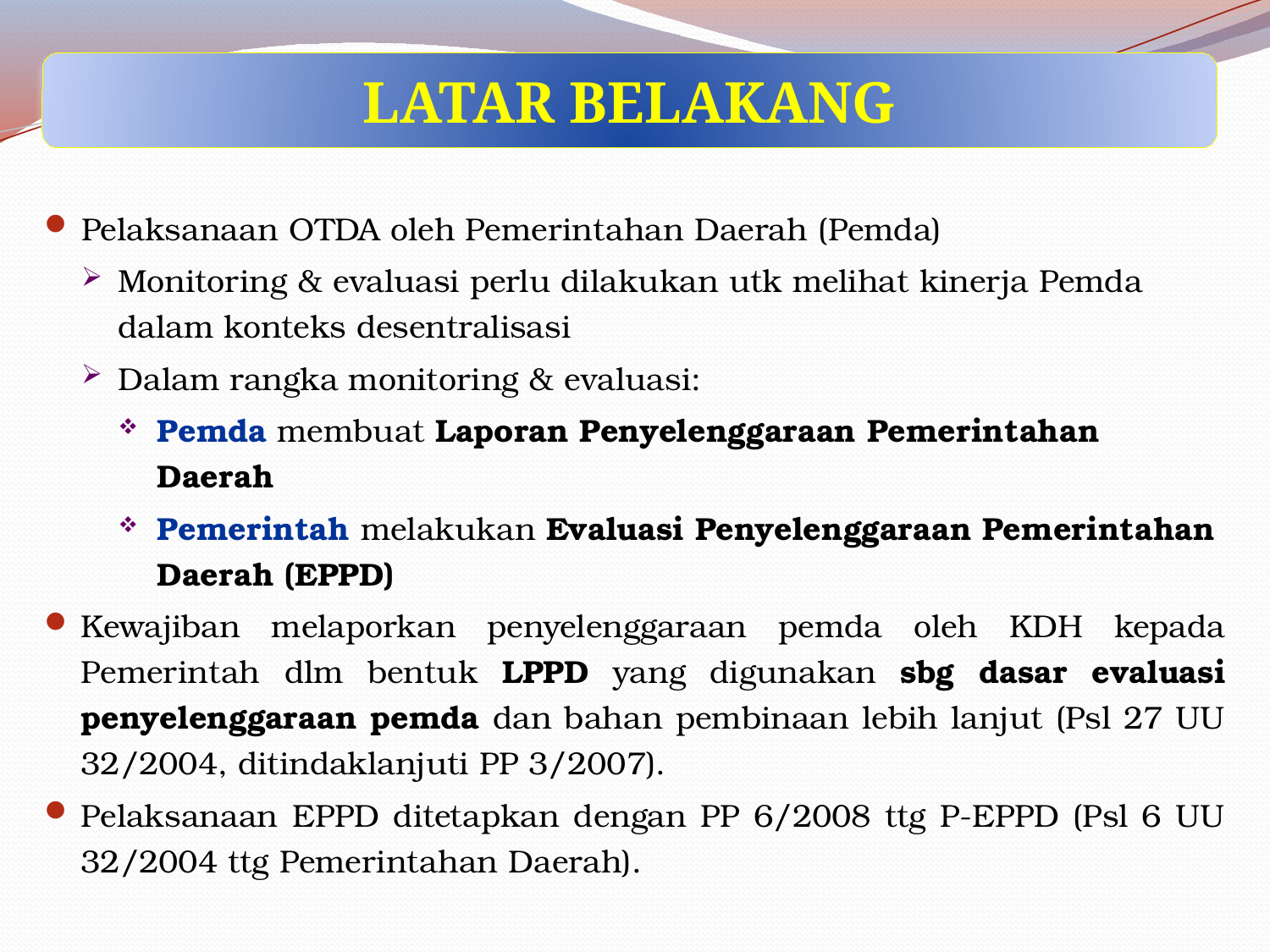

LATAR BELAKANG
Pelaksanaan OTDA oleh Pemerintahan Daerah (Pemda)
Monitoring & evaluasi perlu dilakukan utk melihat kinerja Pemda dalam konteks desentralisasi
Dalam rangka monitoring & evaluasi:
Pemda membuat Laporan Penyelenggaraan Pemerintahan Daerah
Pemerintah melakukan Evaluasi Penyelenggaraan Pemerintahan Daerah (EPPD)
Kewajiban melaporkan penyelenggaraan pemda oleh KDH kepada Pemerintah dlm bentuk LPPD yang digunakan sbg dasar evaluasi penyelenggaraan pemda dan bahan pembinaan lebih lanjut (Psl 27 UU 32/2004, ditindaklanjuti PP 3/2007).
Pelaksanaan EPPD ditetapkan dengan PP 6/2008 ttg P-EPPD (Psl 6 UU 32/2004 ttg Pemerintahan Daerah).